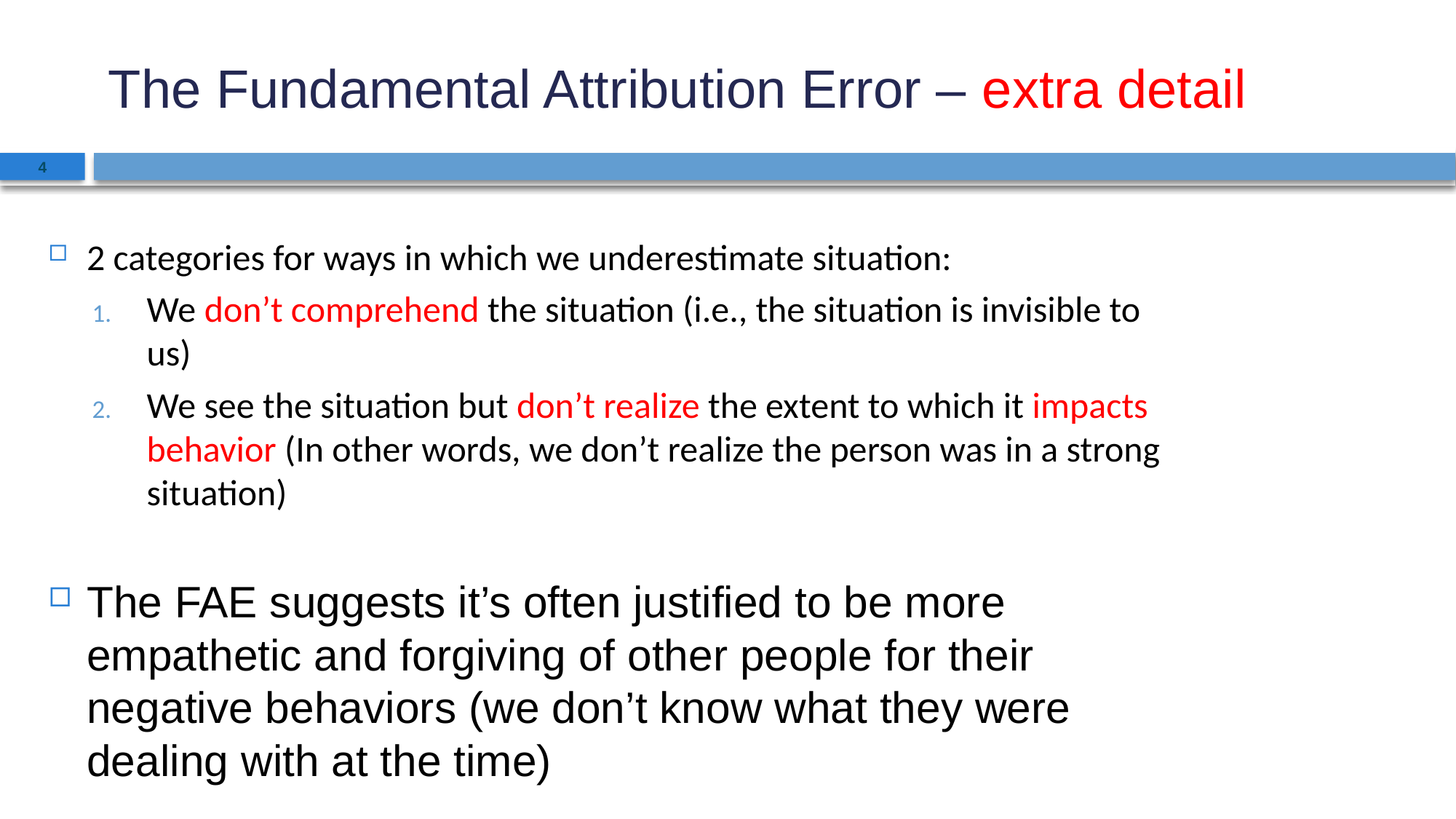

# The Fundamental Attribution Error – extra detail
4

2 categories for ways in which we underestimate situation:
We don’t comprehend the situation (i.e., the situation is invisible to us)
We see the situation but don’t realize the extent to which it impacts behavior (In other words, we don’t realize the person was in a strong situation)

The FAE suggests it’s often justified to be more empathetic and forgiving of other people for their negative behaviors (we don’t know what they were dealing with at the time)